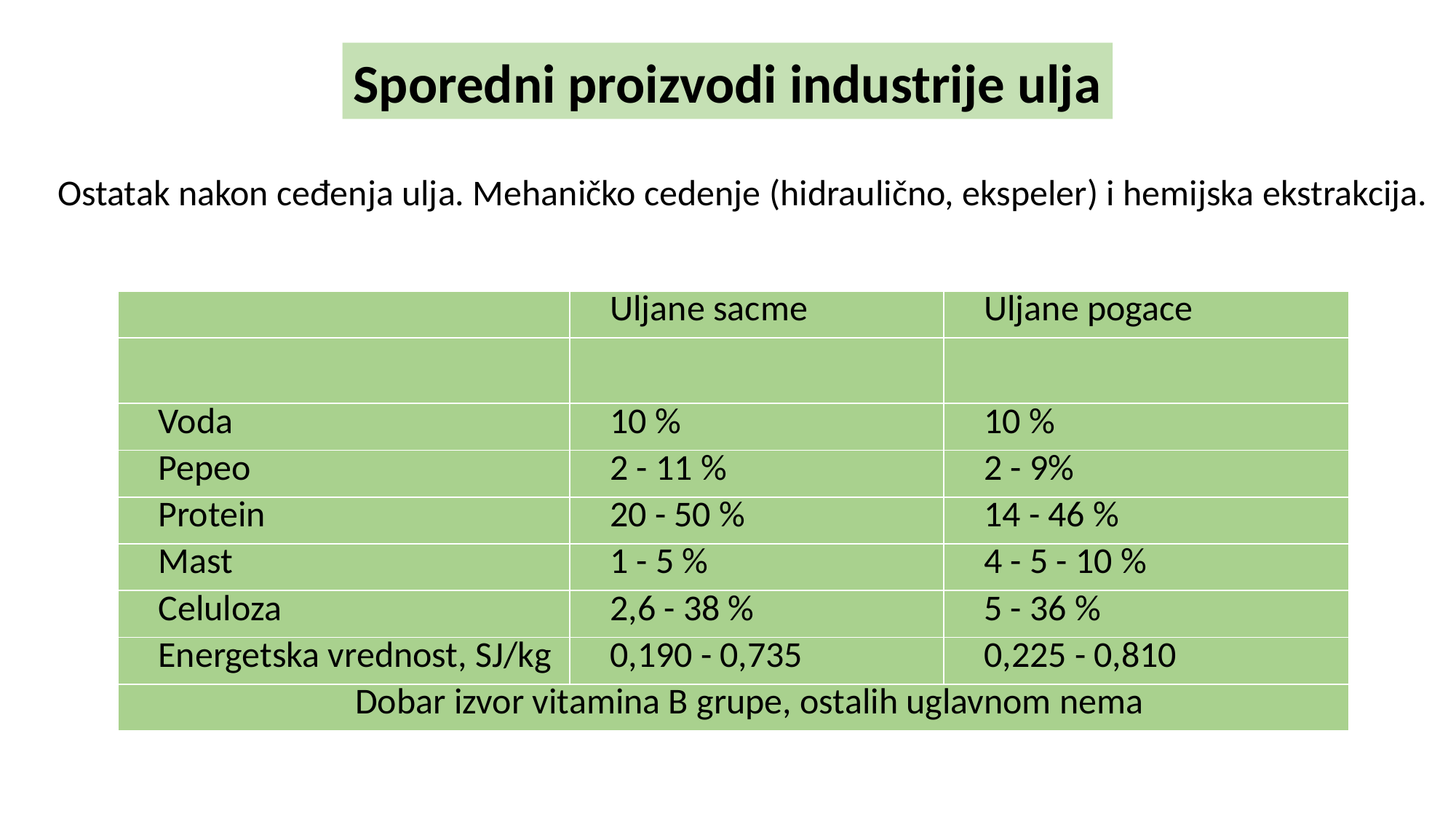

Sporedni proizvodi industrije ulja
Ostatak nakon ceđenja ulja. Mehaničko cedenje (hidraulično, ekspeler) i hemijska ekstrakcija.
|  | Uljane sacme | Uljane pogace |
| --- | --- | --- |
|  |  |  |
| Voda | 10 % | 10 % |
| Pepeo | 2 - 11 % | 2 - 9% |
| Protein | 20 - 50 % | 14 - 46 % |
| Mast | 1 - 5 % | 4 - 5 - 10 % |
| Celuloza | 2,6 - 38 % | 5 - 36 % |
| Energetska vrednost, SJ/kg | 0,190 - 0,735 | 0,225 - 0,810 |
| Dobar izvor vitamina B grupe, ostalih uglavnom nema |  |  |